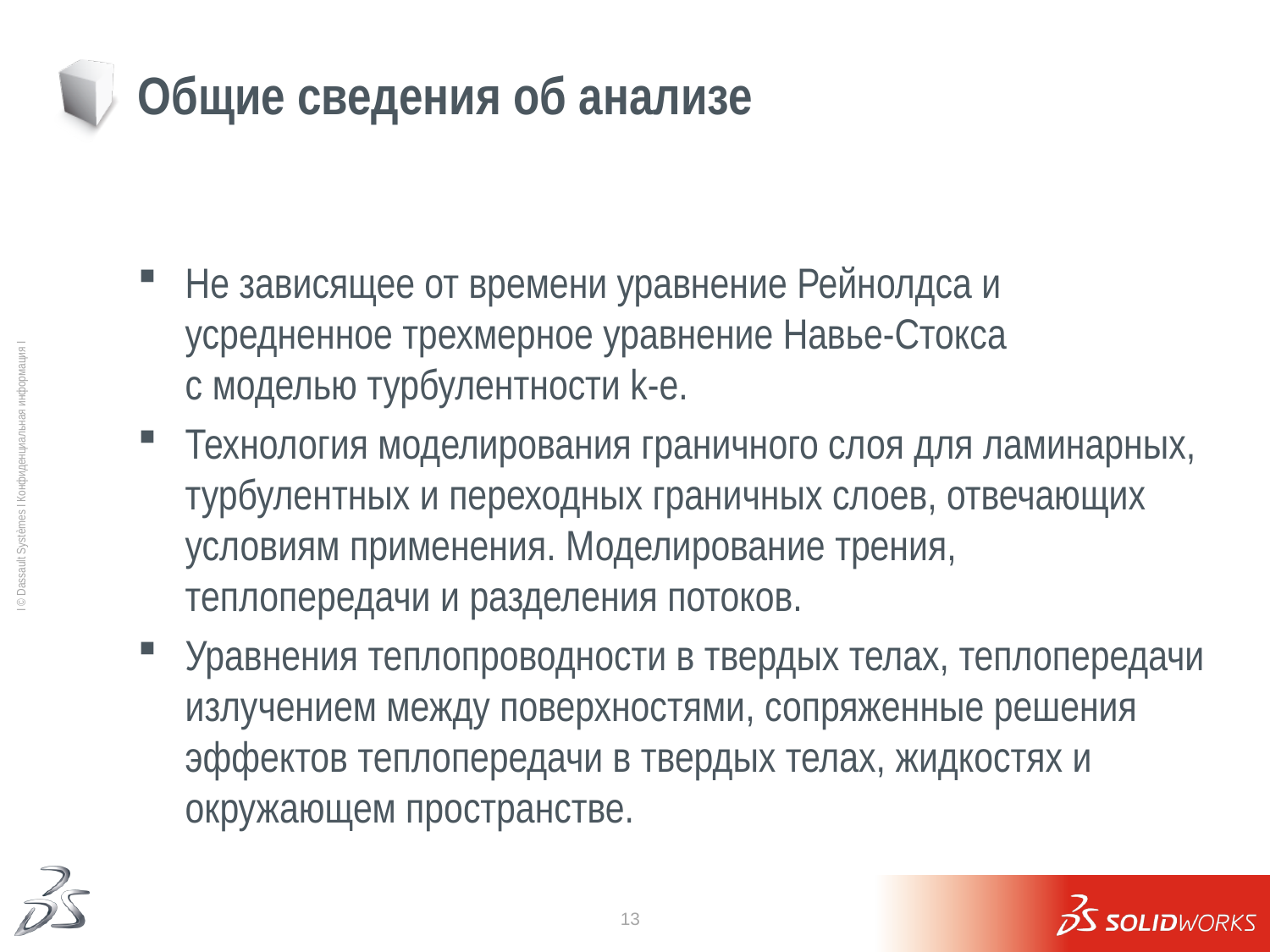

# Общие сведения об анализе
Не зависящее от времени уравнение Рейнолдса и усредненное трехмерное уравнение Навье-Стокса
с моделью турбулентности k-e.
Технология моделирования граничного слоя для ламинарных, турбулентных и переходных граничных слоев, отвечающих условиям применения. Моделирование трения, теплопередачи и разделения потоков.
Уравнения теплопроводности в твердых телах, теплопередачи излучением между поверхностями, сопряженные решения эффектов теплопередачи в твердых телах, жидкостях и окружающем пространстве.